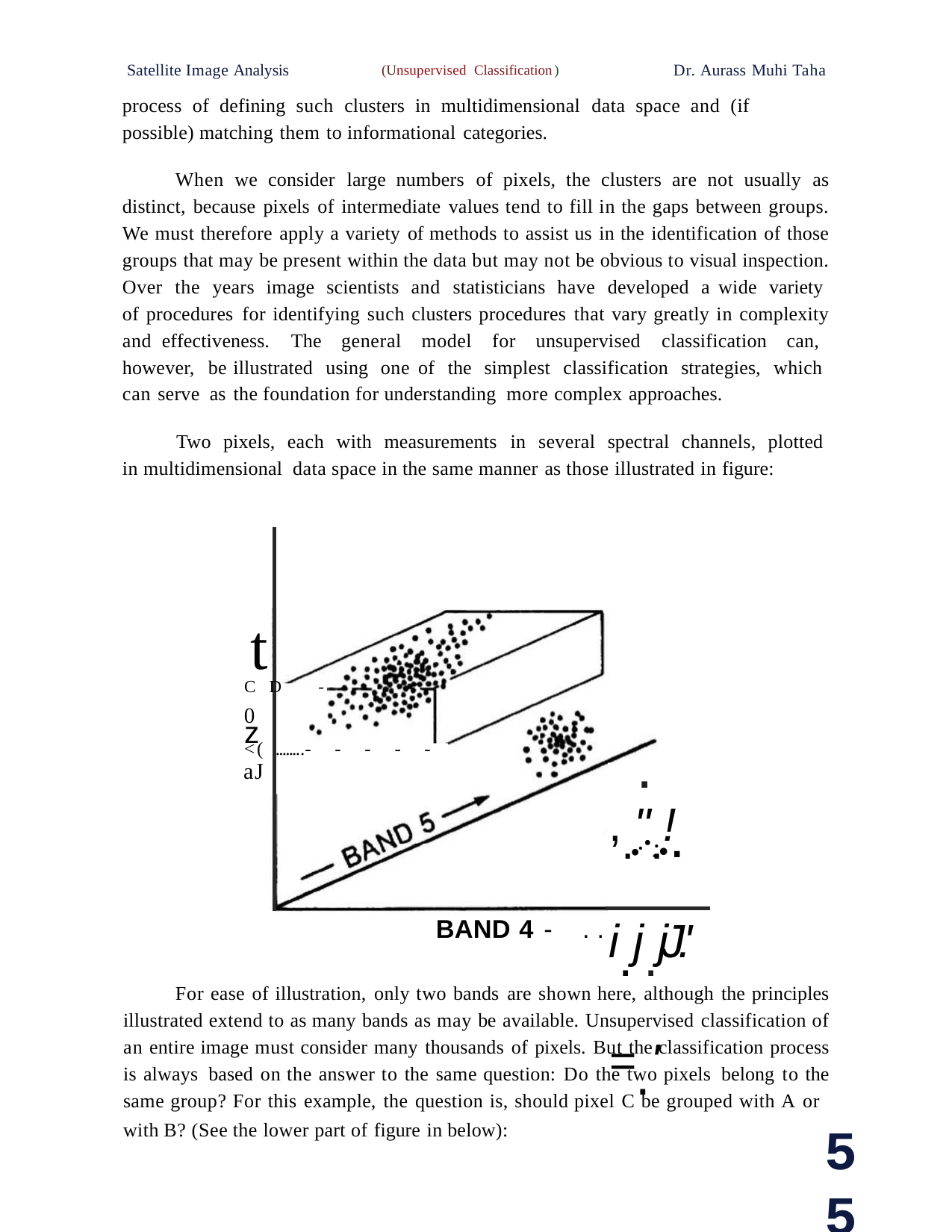

Satellite Image Analysis	(Unsupervised  Classification)	Dr. Aurass Muhi Taha

process  of  defining  such  clusters  in  multidimensional  data  space  and  (if  possible) matching them to informational categories.

When  we  consider  large  numbers  of  pixels,  the  clusters  are  not  usually  as distinct, because pixels of intermediate values tend to fill in the gaps between groups. We must therefore apply a variety of methods to assist us in the identification of those groups that may be present within the data but may not be obvious to visual inspection. Over  the  years  image  scientists  and  statisticians  have  developed  a wide  variety  of procedures for identifying such clusters procedures that vary greatly in complexity and effectiveness.  The  general  model  for  unsupervised  classification  can,  however,  be illustrated  using  one of  the  simplest  classification  strategies,  which  can serve  as the foundation for understanding  more complex approaches.

Two  pixels,  each  with  measurements  in  several  spectral  channels,  plotted  in multidimensional  data space in the same manner as those illustrated in figure:

t

CD  --
0
z
. ·•: .
<(  ........-----
aJ
,.".!i.j.jJ.'=.'
• •

BAND 4 -..

For ease of illustration, only two bands are shown here, although the principles illustrated extend to as many bands as may be available. Unsupervised classification of an entire image must consider many thousands of pixels. But the classification process is always  based on the answer to the same question: Do the two pixels  belong to the same group? For this example, the question is, should pixel C be grouped with A or
55
with B? (See the lower part of figure in below):